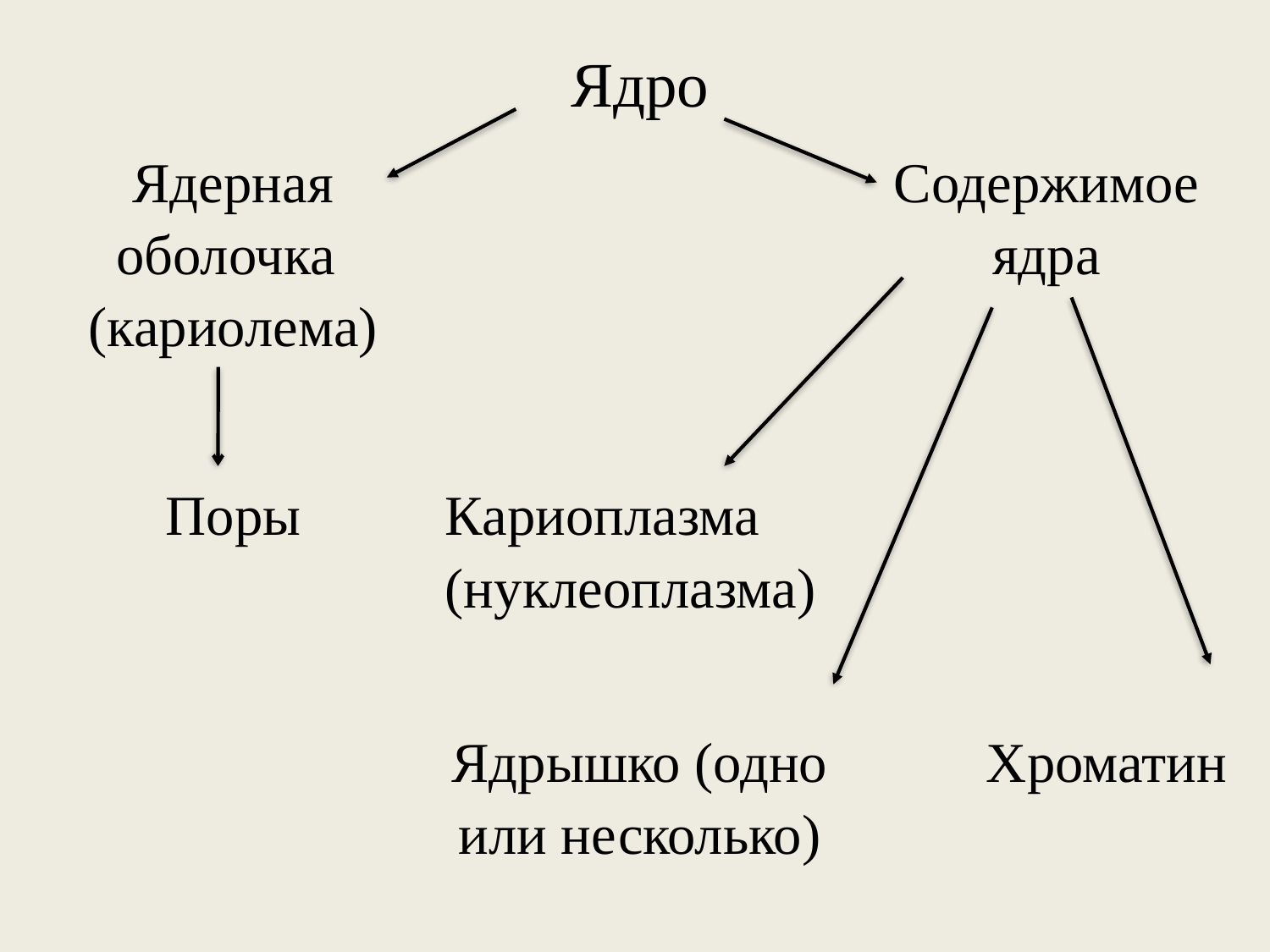

|  | Ядро |  |
| --- | --- | --- |
| Ядерная оболочка (кариолема) |  | Содержимое ядра |
| Поры | Кариоплазма (нуклеоплазма) |  |
|  | Ядрышко (одно или несколько) | Хроматин |